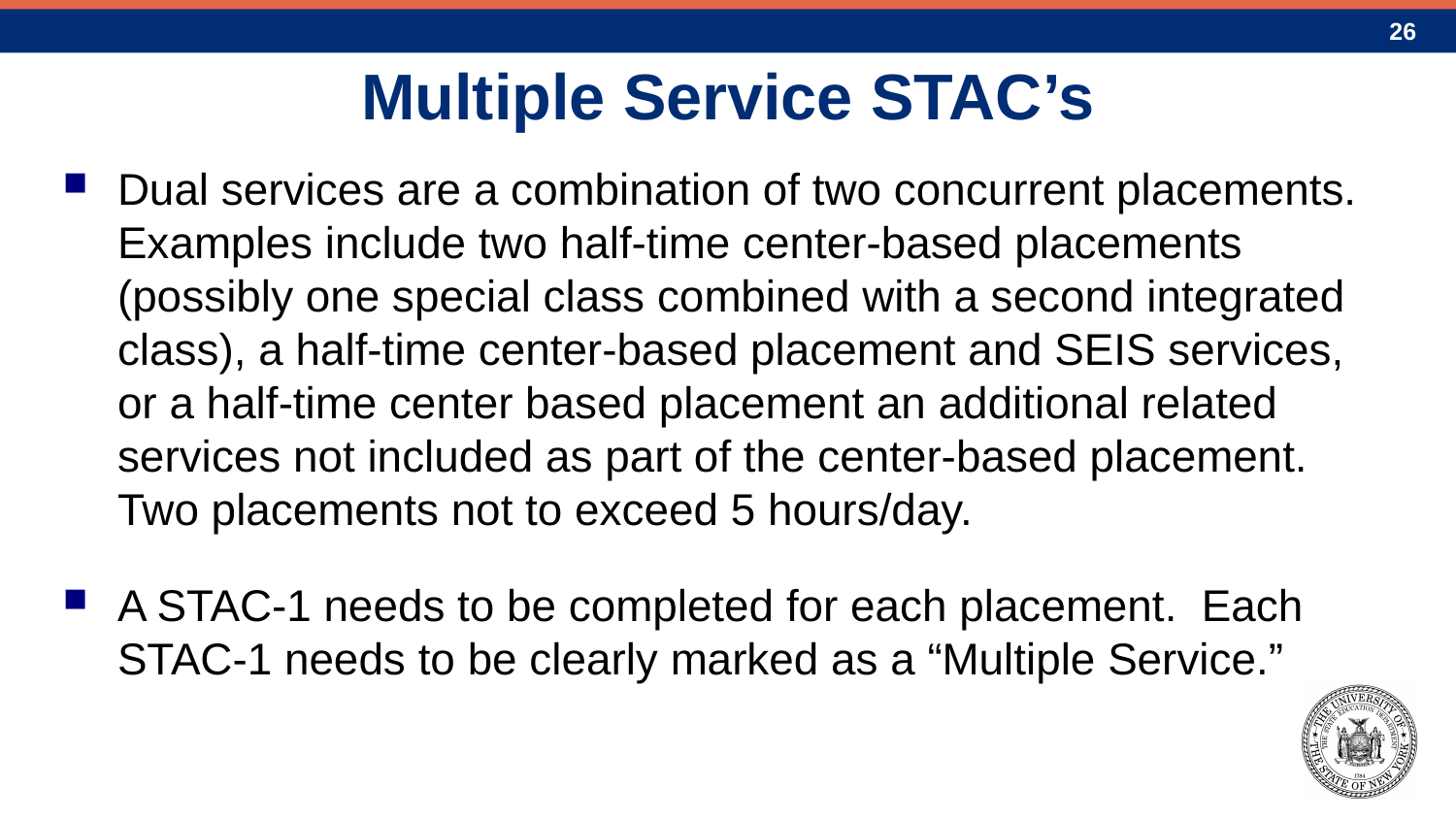

# Multiple Service STAC’s

Dual services are a combination of two concurrent placements.  Examples include two half-time center-based placements (possibly one special class combined with a second integrated class), a half-time center-based placement and SEIS services, or a half-time center based placement an additional related services not included as part of the center-based placement.  Two placements not to exceed 5 hours/day.

A STAC-1 needs to be completed for each placement.  Each STAC-1 needs to be clearly marked as a “Multiple Service.”